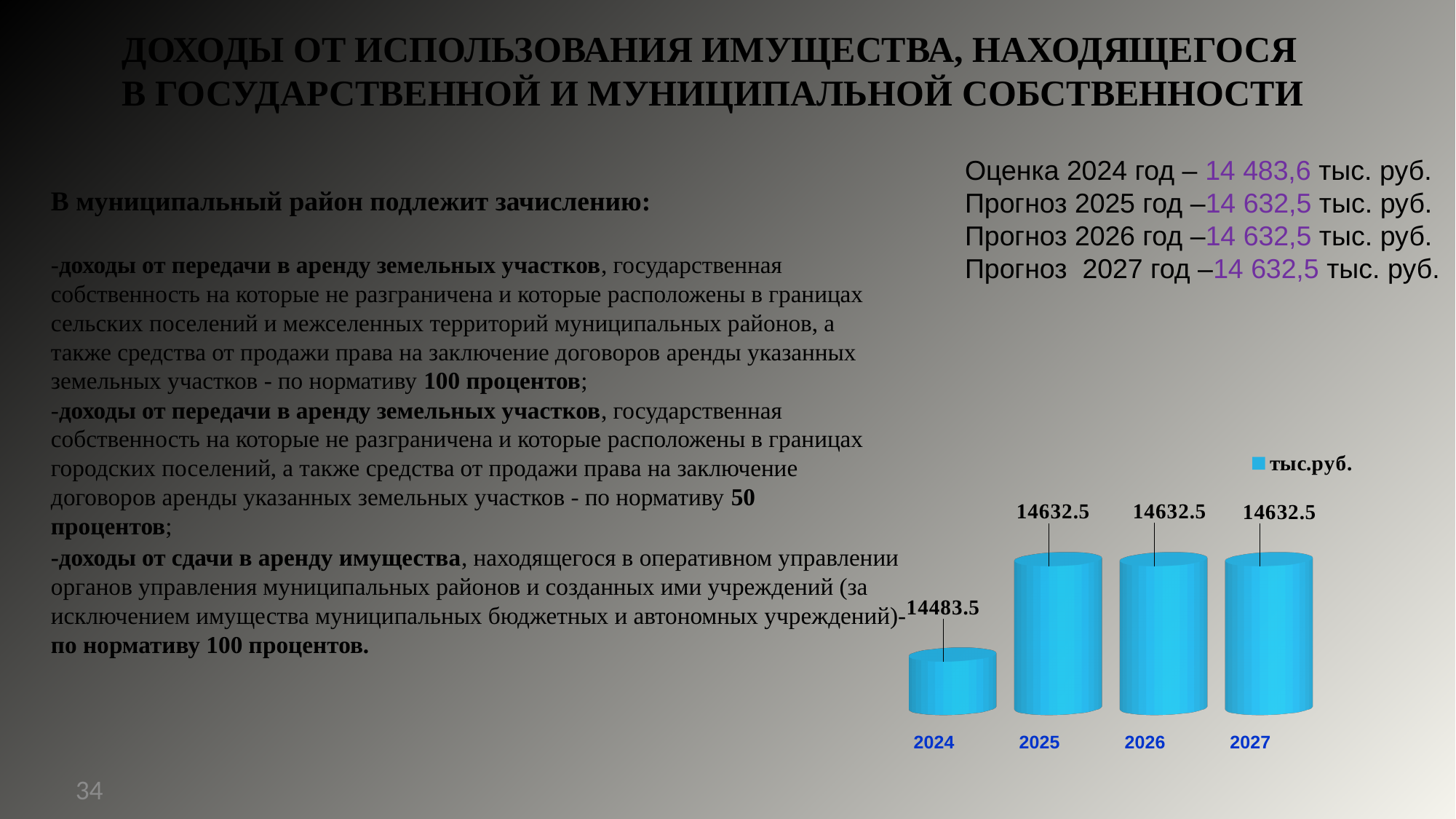

ДОХОДЫ ОТ ИСПОЛЬЗОВАНИЯ ИМУЩЕСТВА, НАХОДЯЩЕГОСЯ В ГОСУДАРСТВЕННОЙ И МУНИЦИПАЛЬНОЙ СОБСТВЕННОСТИ
Оценка 2024 год – 14 483,6 тыс. руб.
Прогноз 2025 год –14 632,5 тыс. руб.
Прогноз 2026 год –14 632,5 тыс. руб.
Прогноз  2027 год –14 632,5 тыс. руб.
В муниципальный район подлежит зачислению:

-доходы от передачи в аренду земельных участков, государственная собственность на которые не разграничена и которые расположены в границах сельских поселений и межселенных территорий муниципальных районов, а также средства от продажи права на заключение договоров аренды указанных земельных участков - по нормативу 100 процентов;
-доходы от передачи в аренду земельных участков, государственная собственность на которые не разграничена и которые расположены в границах городских поселений, а также средства от продажи права на заключение договоров аренды указанных земельных участков - по нормативу 50 процентов;

[unsupported chart]

-доходы от сдачи в аренду имущества, находящегося в оперативном управлении органов управления муниципальных районов и созданных ими учреждений (за исключением имущества муниципальных бюджетных и автономных учреждений)-по нормативу 100 процентов.
34